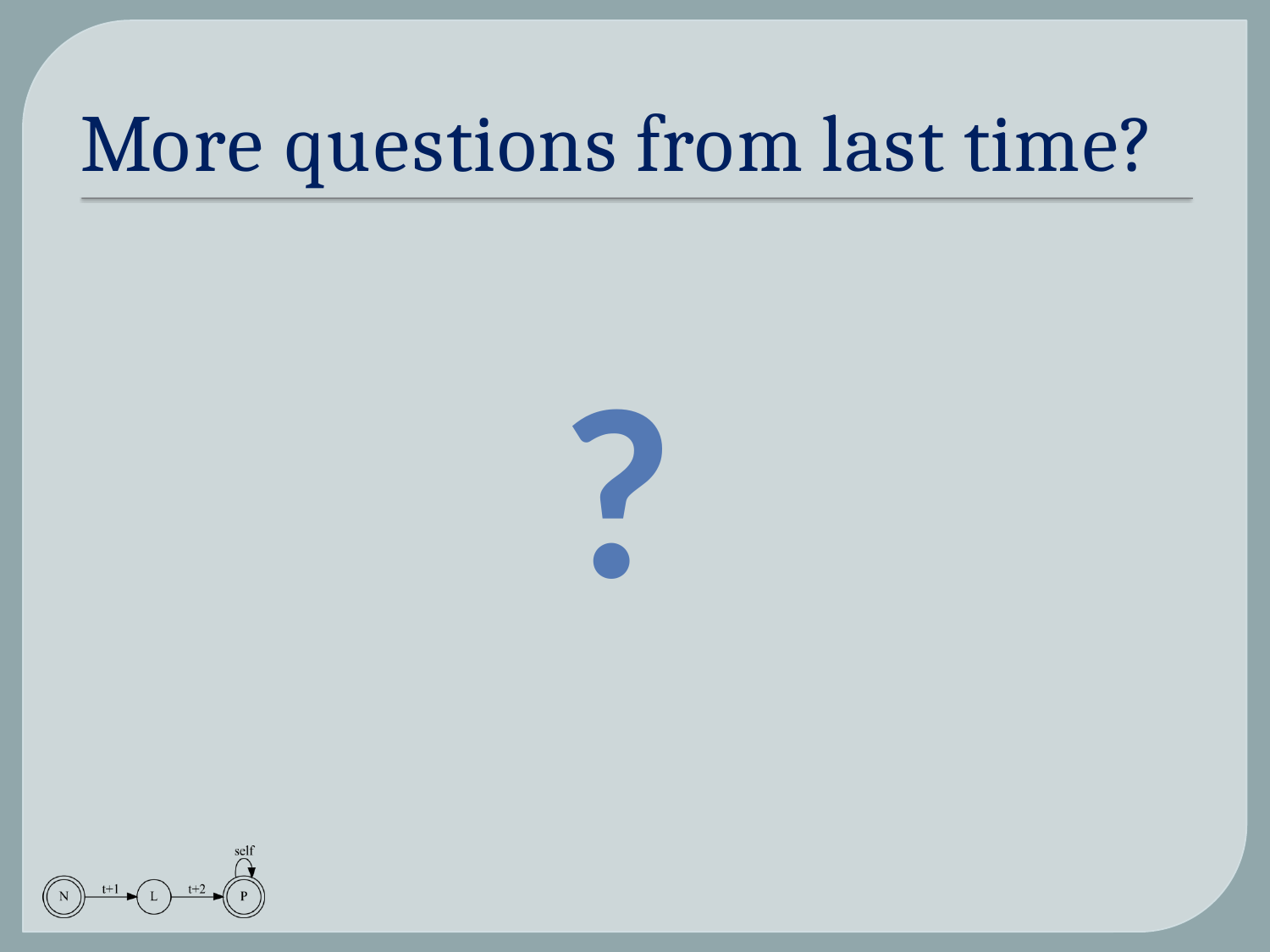

# More questions from last time?
?